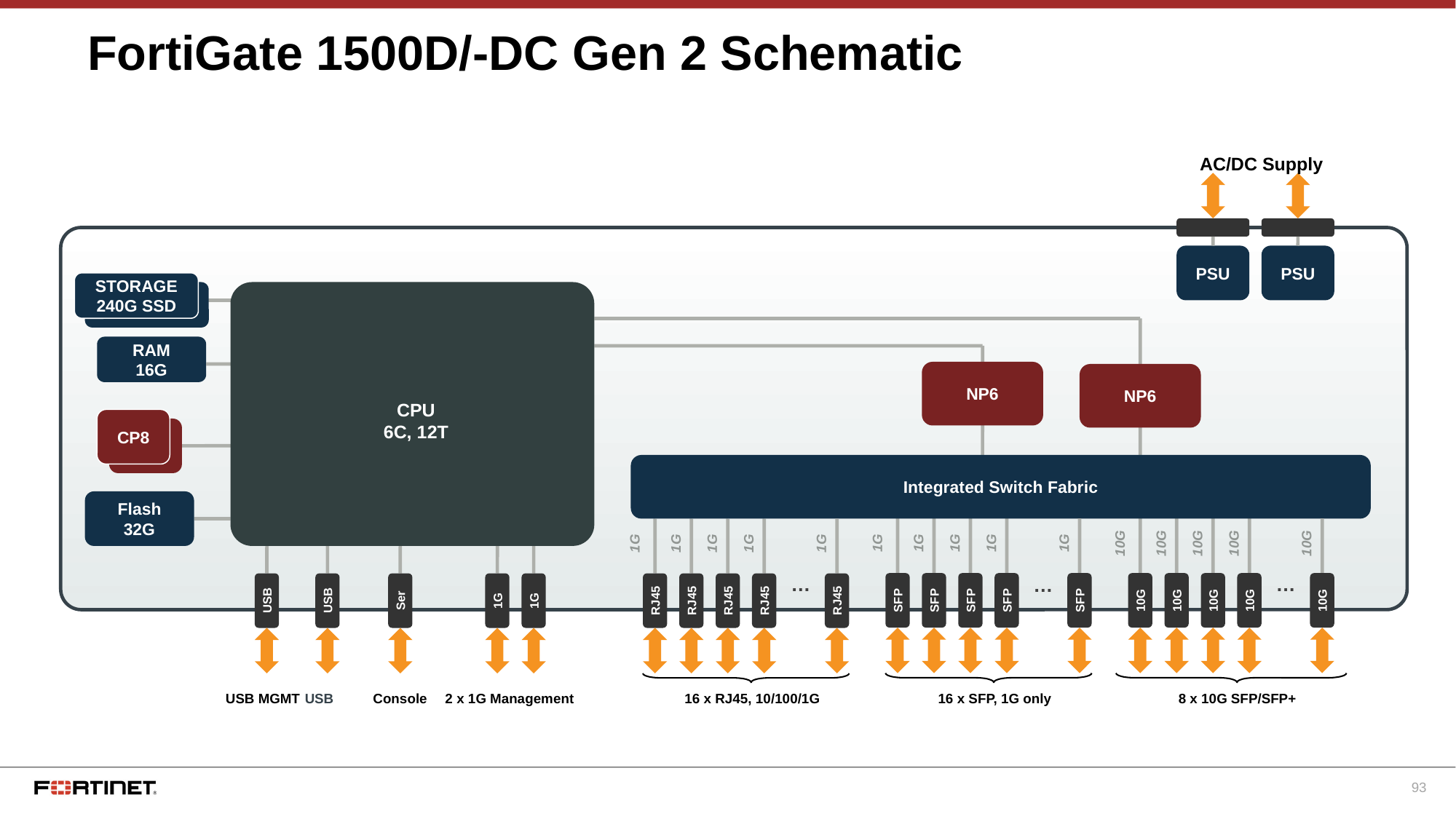

# FortiGate 1500D/-DC Gen 2 Schematic
AC/DC Supply

PSU
PSU
STORAGE
240G SSD

RAM
16G

NP6

NP6
CPU
6C, 12T
CP8
CP8

Integrated Switch Fabric
Flash
32G
Intel Core i7

1G
1G
1G
1G
10G
10G
10G
10G
10G
1G
1G
1G
1G
1G
1G

…
…
…

SFP
SFP
SFP
SFP
10G
10G
10G
10G
10G
SFP
USB
USB
Ser
1G
1G
RJ45
RJ45
RJ45
RJ45
RJ45

USB MGMT
USB
Console
2 x 1G Management
16 x RJ45, 10/100/1G
16 x SFP, 1G only
8 x 10G SFP/SFP+